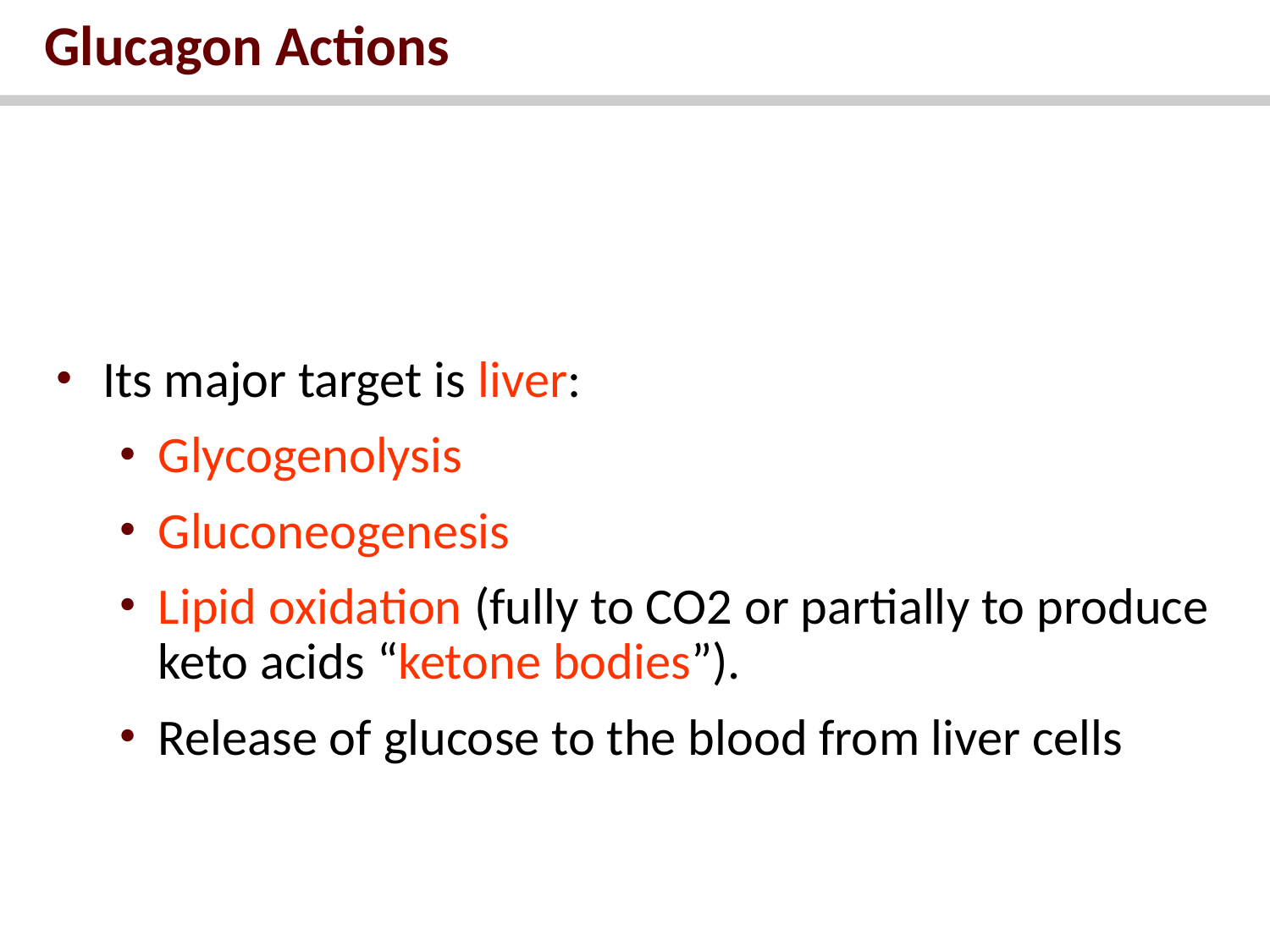

# Glucagon Actions

Its major target is liver:
Glycogenolysis
Gluconeogenesis
Lipid oxidation (fully to CO2 or partially to produce keto acids “ketone bodies”).
Release of glucose to the blood from liver cells